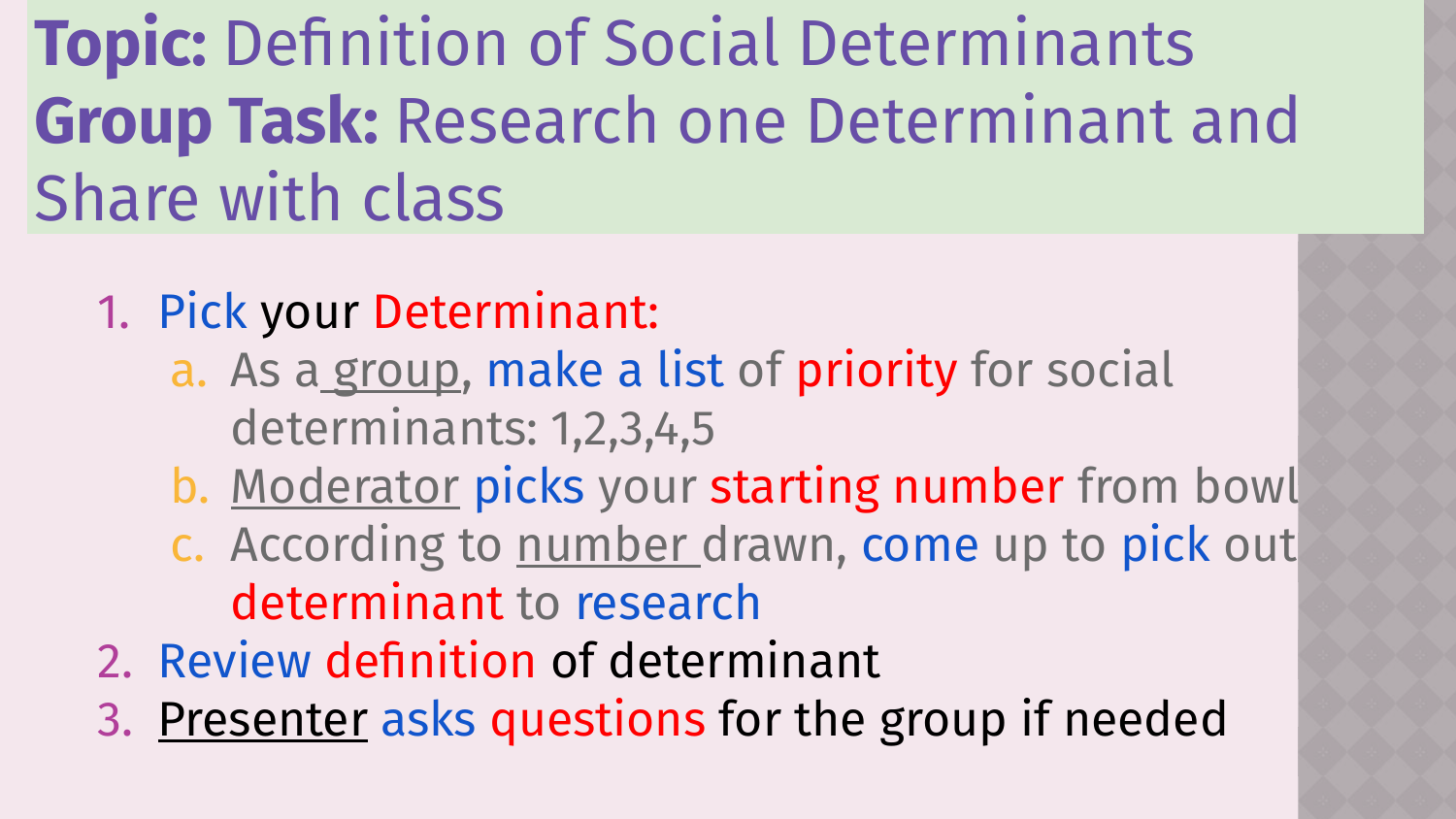

# Topic: Definition of Social Determinants
Group Task: Research one Determinant and Share with class
Pick your Determinant:
As a group, make a list of priority for social determinants: 1,2,3,4,5
Moderator picks your starting number from bowl
According to number drawn, come up to pick out determinant to research
Review definition of determinant
Presenter asks questions for the group if needed